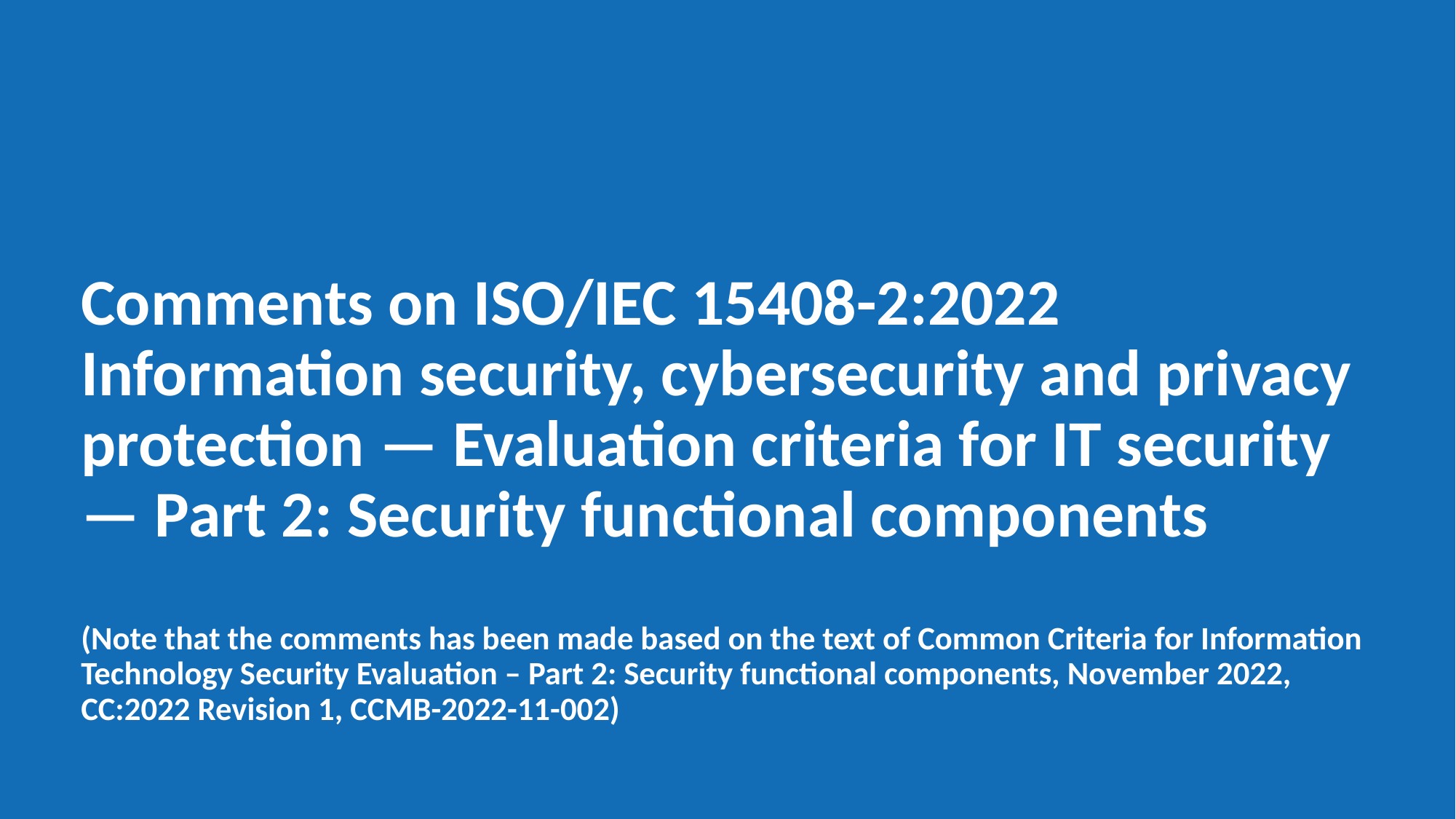

# Comments on ISO/IEC 15408-2:2022 Information security, cybersecurity and privacy protection — Evaluation criteria for IT security — Part 2: Security functional components (Note that the comments has been made based on the text of Common Criteria for Information Technology Security Evaluation – Part 2: Security functional components, November 2022, CC:2022 Revision 1, CCMB-2022-11-002)